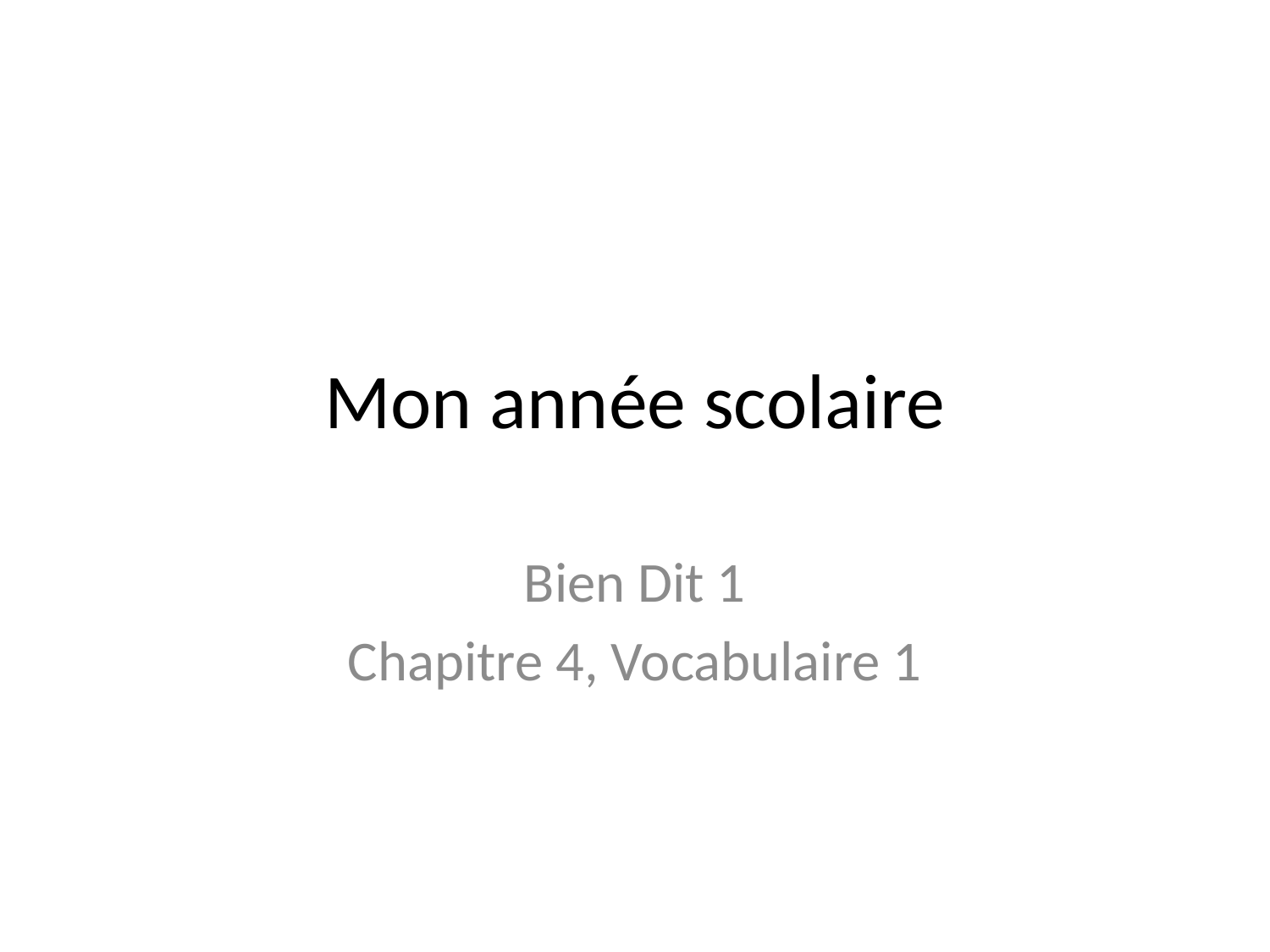

# Mon année scolaire
Bien Dit 1
Chapitre 4, Vocabulaire 1